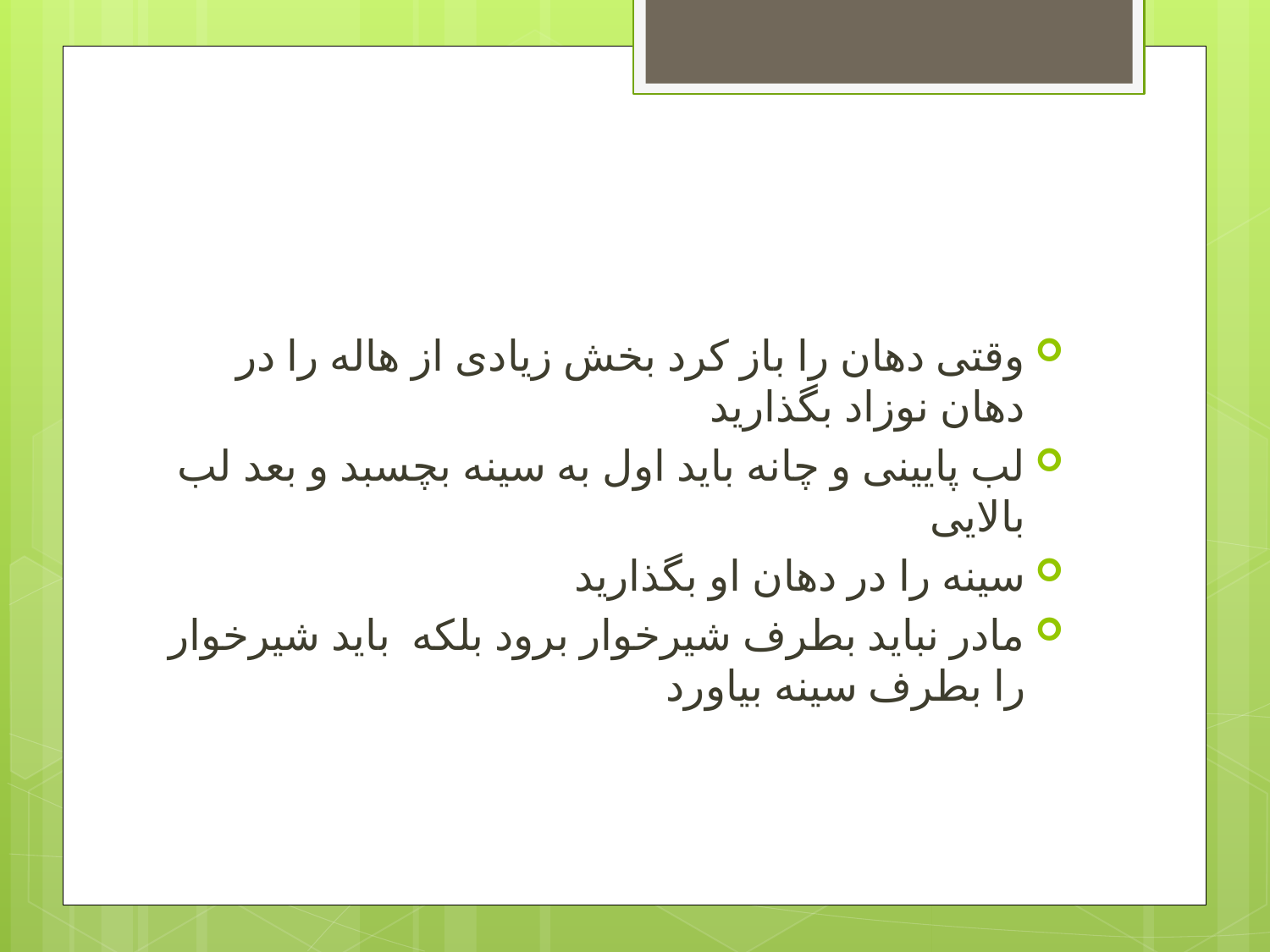

#
وقتی دهان را باز کرد بخش زیادی از هاله را در دهان نوزاد بگذارید
لب پایینی و چانه باید اول به سینه بچسبد و بعد لب بالایی
سینه را در دهان او بگذارید
مادر نباید بطرف شیرخوار برود بلکه  باید شیرخوار را بطرف سینه بیاورد